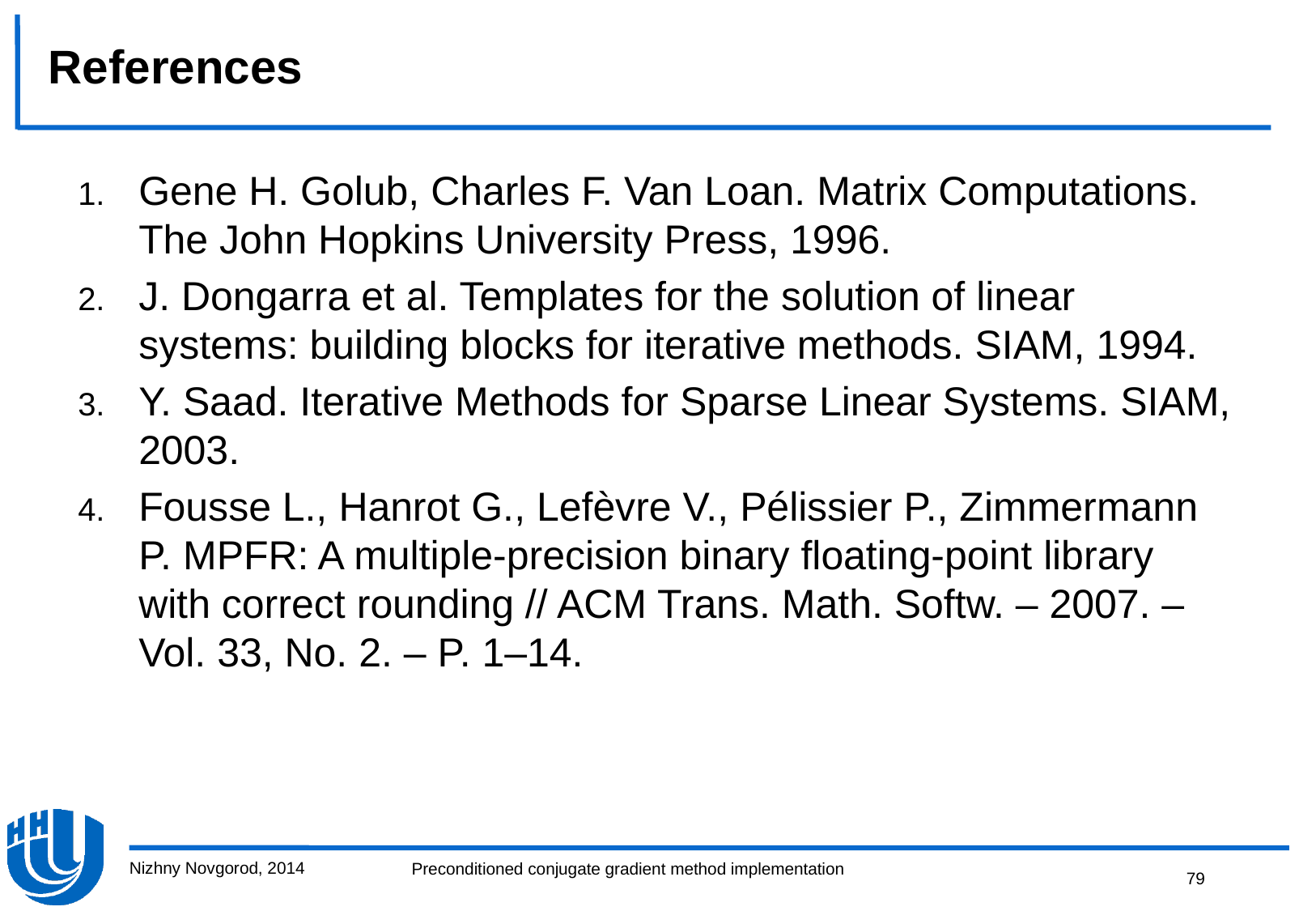

# References
Gene H. Golub, Charles F. Van Loan. Matrix Computations. The John Hopkins University Press, 1996.
J. Dongarra et al. Templates for the solution of linear systems: building blocks for iterative methods. SIAM, 1994.
Y. Saad. Iterative Methods for Sparse Linear Systems. SIAM, 2003.
Fousse L., Hanrot G., Lefèvre V., Pélissier P., Zimmermann P. MPFR: A multiple-precision binary floating-point library with correct rounding // ACM Trans. Math. Softw. – 2007. – Vol. 33, No. 2. – P. 1–14.

Nizhny Novgorod, 2014

79
Preconditioned conjugate gradient method implementation